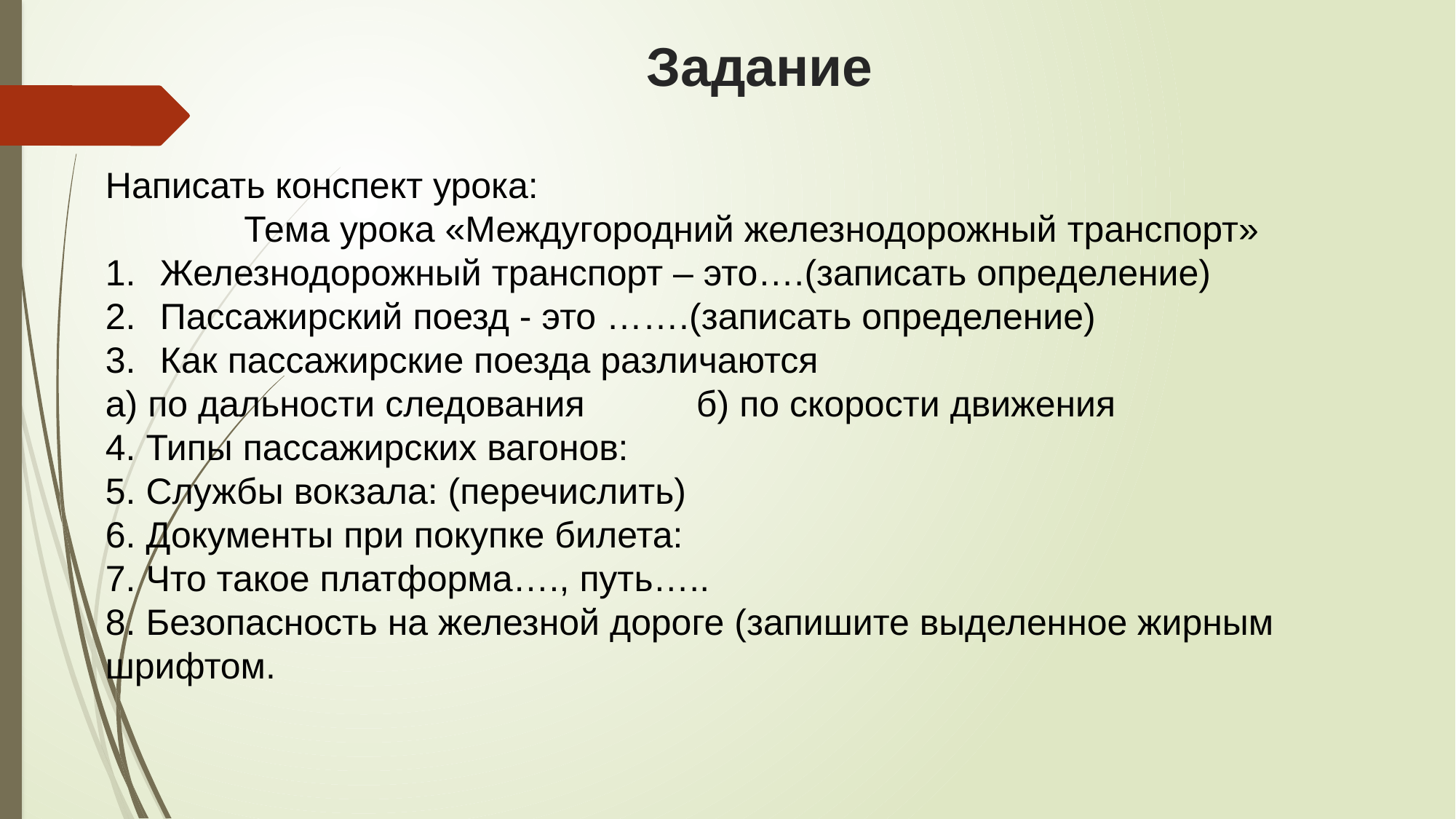

# Задание
Написать конспект урока:
Тема урока «Междугородний железнодорожный транспорт»
Железнодорожный транспорт – это….(записать определение)
Пассажирский поезд - это …….(записать определение)
Как пассажирские поезда различаются
а) по дальности следования           б) по скорости движения
4. Типы пассажирских вагонов:
5. Службы вокзала: (перечислить)
6. Документы при покупке билета:
7. Что такое платформа…., путь…..
8. Безопасность на железной дороге (запишите выделенное жирным шрифтом.